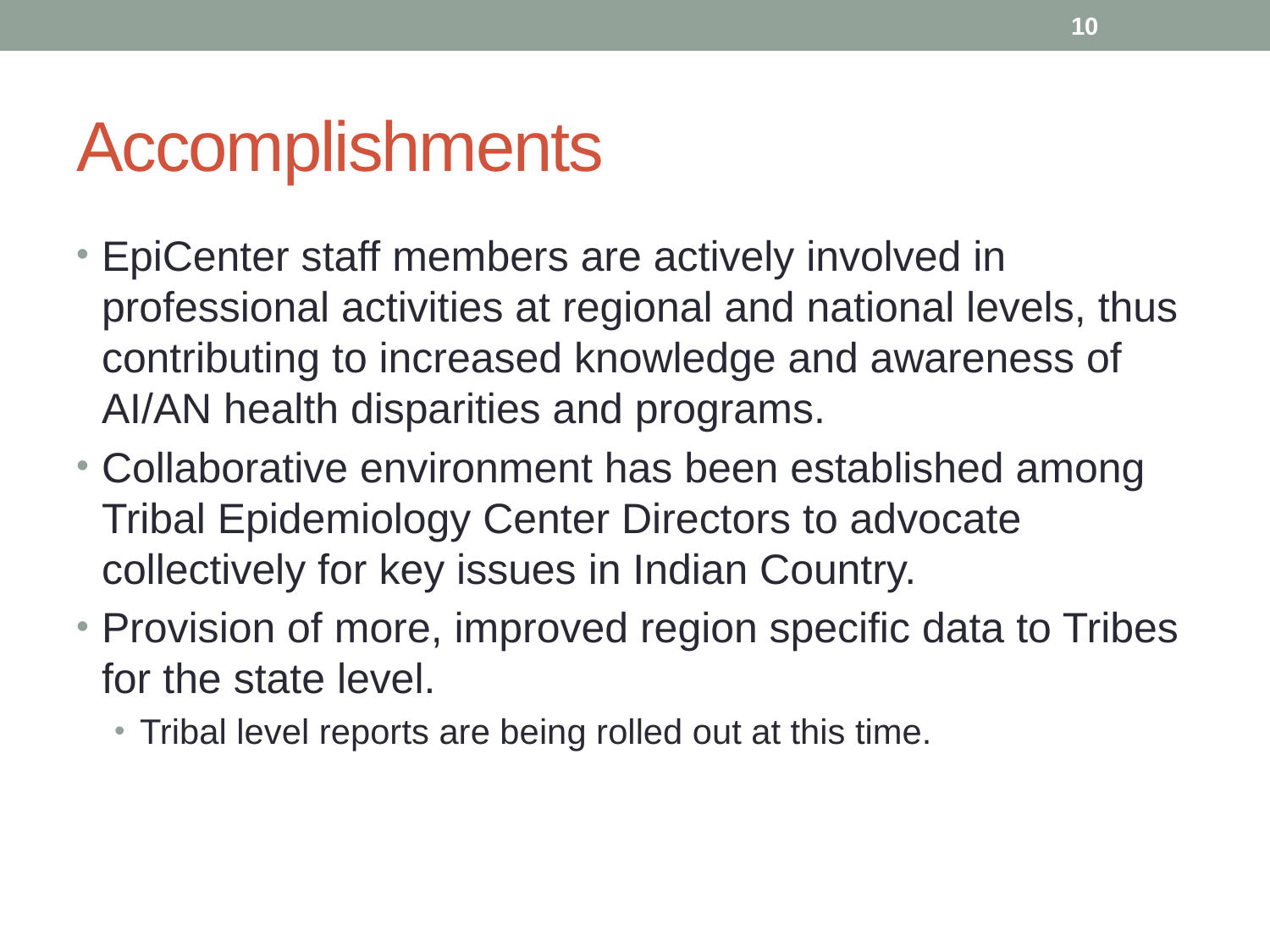

10
# Accomplishments
EpiCenter staff members are actively involved in professional activities at regional and national levels, thus contributing to increased knowledge and awareness of AI/AN health disparities and programs.
Collaborative environment has been established among Tribal Epidemiology Center Directors to advocate collectively for key issues in Indian Country.
Provision of more, improved region specific data to Tribes for the state level.
Tribal level reports are being rolled out at this time.